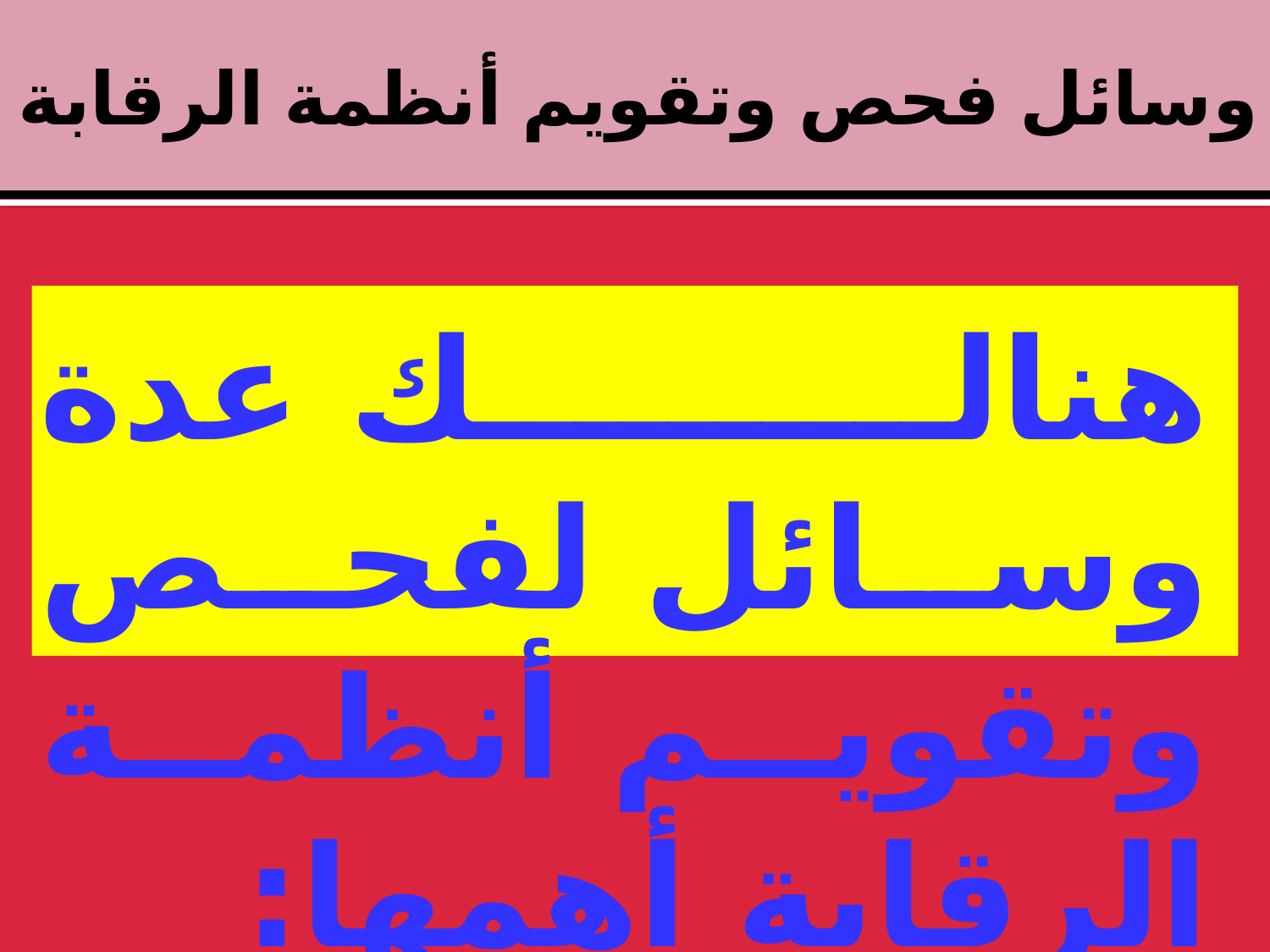

# وسائل فحص وتقويم أنظمة الرقابة
هنالك عدة وسائل لفحص وتقويم أنظمة الرقابة أهمها: